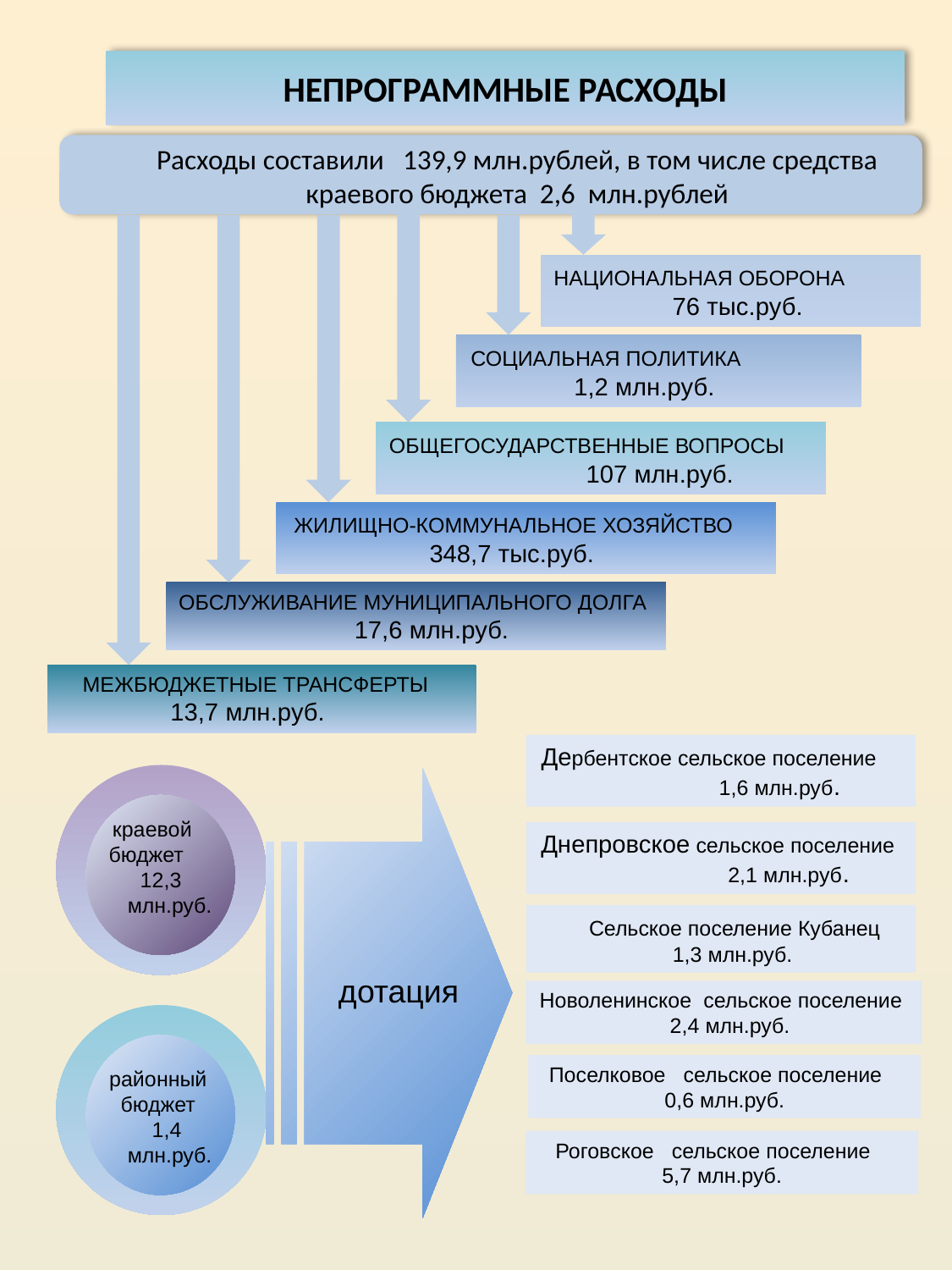

# НЕПРОГРАММНЫЕ РАСХОДЫ

Расходы составили   139,9 млн.рублей, в том числе средства краевого бюджета  2,6  млн.рублей

НАЦИОНАЛЬНАЯ ОБОРОНА                76 тыс.руб.
СОЦИАЛЬНАЯ ПОЛИТИКА                1,2 млн.руб.
ОБЩЕГОСУДАРСТВЕННЫЕ ВОПРОСЫ                          107 млн.руб.
ЖИЛИЩНО-КОММУНАЛЬНОЕ ХОЗЯЙСТВО     348,7 тыс.руб.
ОБСЛУЖИВАНИЕ МУНИЦИПАЛЬНОГО ДОЛГА            17,6 млн.руб.
МЕЖБЮДЖЕТНЫЕ ТРАНСФЕРТЫ   13,7 млн.руб.
Дербентское сельское поселение                         1,6 млн.руб.

краевой    бюджет           12,3         млн.руб.
Днепровское сельское поселение                         2,1 млн.руб.
    Сельское поселение Кубанец
    1,3 млн.руб.
дотация
Новоленинское  сельское поселение    2,4 млн.руб.

Поселковое   сельское поселение    0,6 млн.руб.
районный    бюджет           1,4         млн.руб.
Роговское   сельское поселение    5,7 млн.руб.